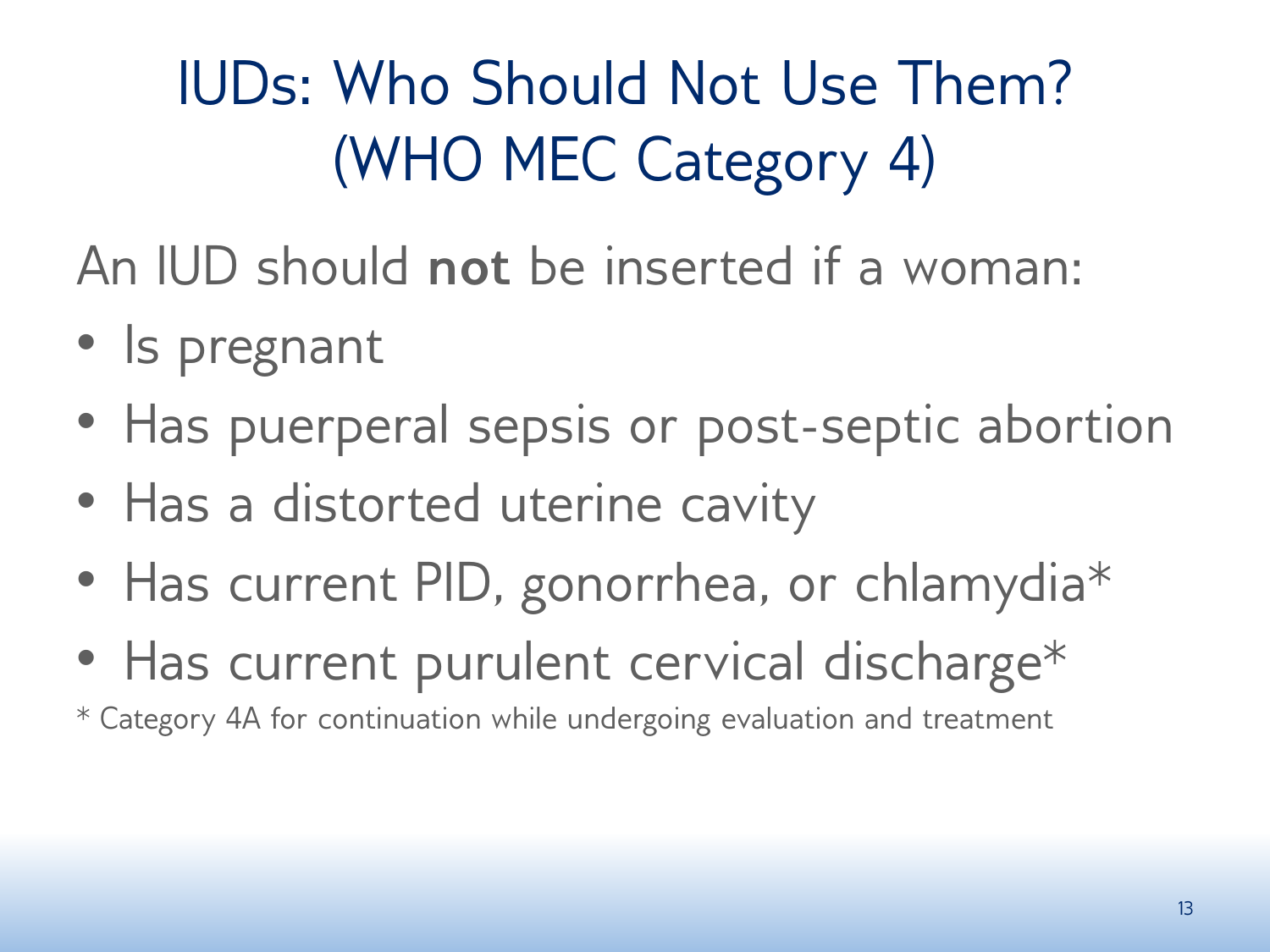

# IUDs: Who Should Not Use Them? (WHO MEC Category 4)
An IUD should not be inserted if a woman:
Is pregnant
Has puerperal sepsis or post-septic abortion
Has a distorted uterine cavity
Has current PID, gonorrhea, or chlamydia*
Has current purulent cervical discharge*
* Category 4A for continuation while undergoing evaluation and treatment
13